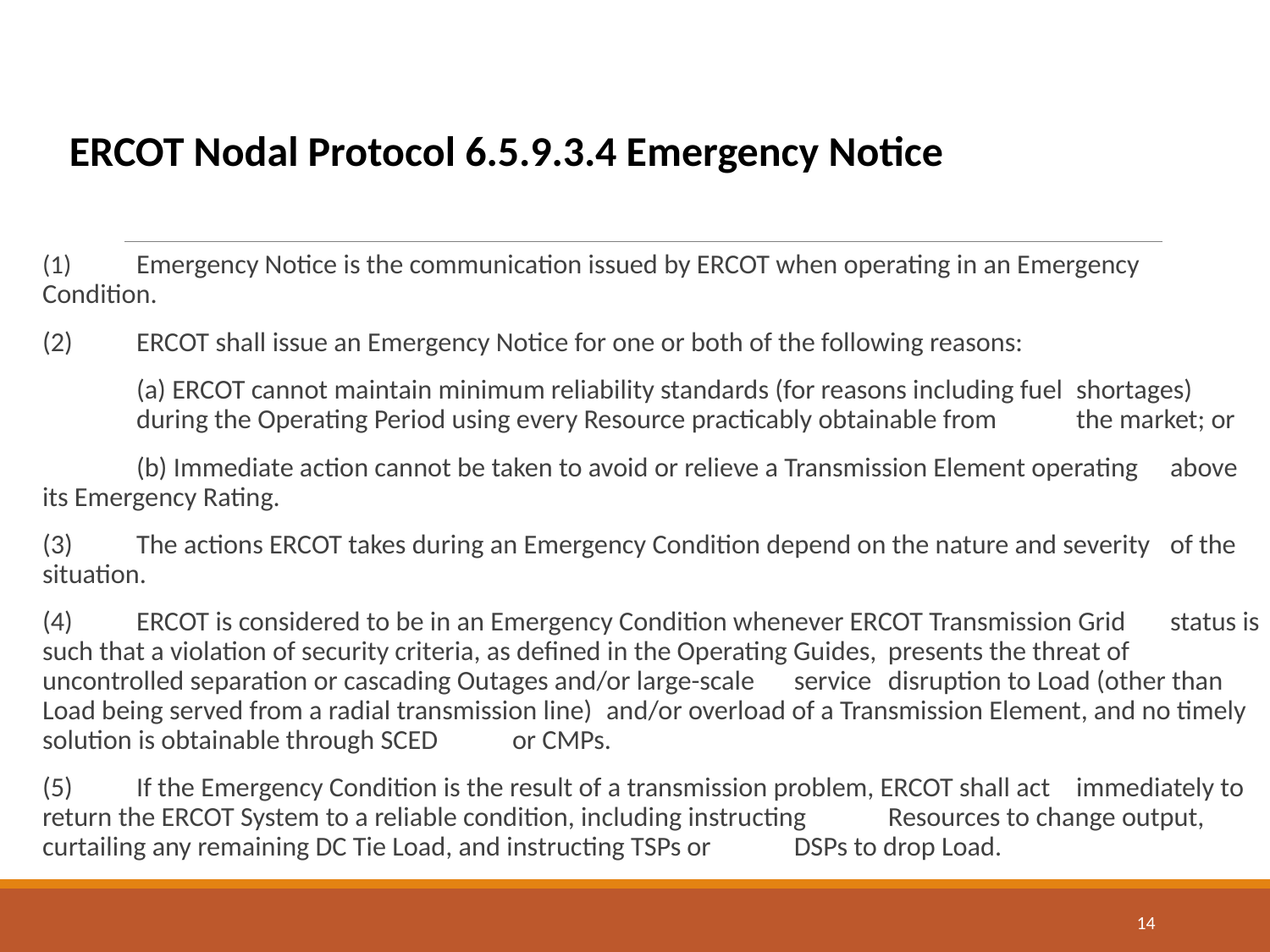

ERCOT Nodal Protocol 6.5.9.3.4 Emergency Notice

(1)	Emergency Notice is the communication issued by ERCOT when operating in an Emergency 	Condition.
(2)	ERCOT shall issue an Emergency Notice for one or both of the following reasons:
	(a) ERCOT cannot maintain minimum reliability standards (for reasons including fuel 	shortages) 	during the Operating Period using every Resource practicably obtainable from 	the market; or
	(b) Immediate action cannot be taken to avoid or relieve a Transmission Element operating 	above its Emergency Rating.
(3)	The actions ERCOT takes during an Emergency Condition depend on the nature and severity 	of the situation.
(4)	ERCOT is considered to be in an Emergency Condition whenever ERCOT Transmission Grid 	status is such that a violation of security criteria, as defined in the Operating Guides, 	presents the threat of uncontrolled separation or cascading Outages and/or large-scale 	service 	disruption to Load (other than Load being served from a radial transmission line) 	and/or overload of a Transmission Element, and no timely solution is obtainable through SCED 	or CMPs.
(5)	If the Emergency Condition is the result of a transmission problem, ERCOT shall act 	immediately to return the ERCOT System to a reliable condition, including instructing 	Resources to change output, curtailing any remaining DC Tie Load, and instructing TSPs or 	DSPs to drop Load.
14